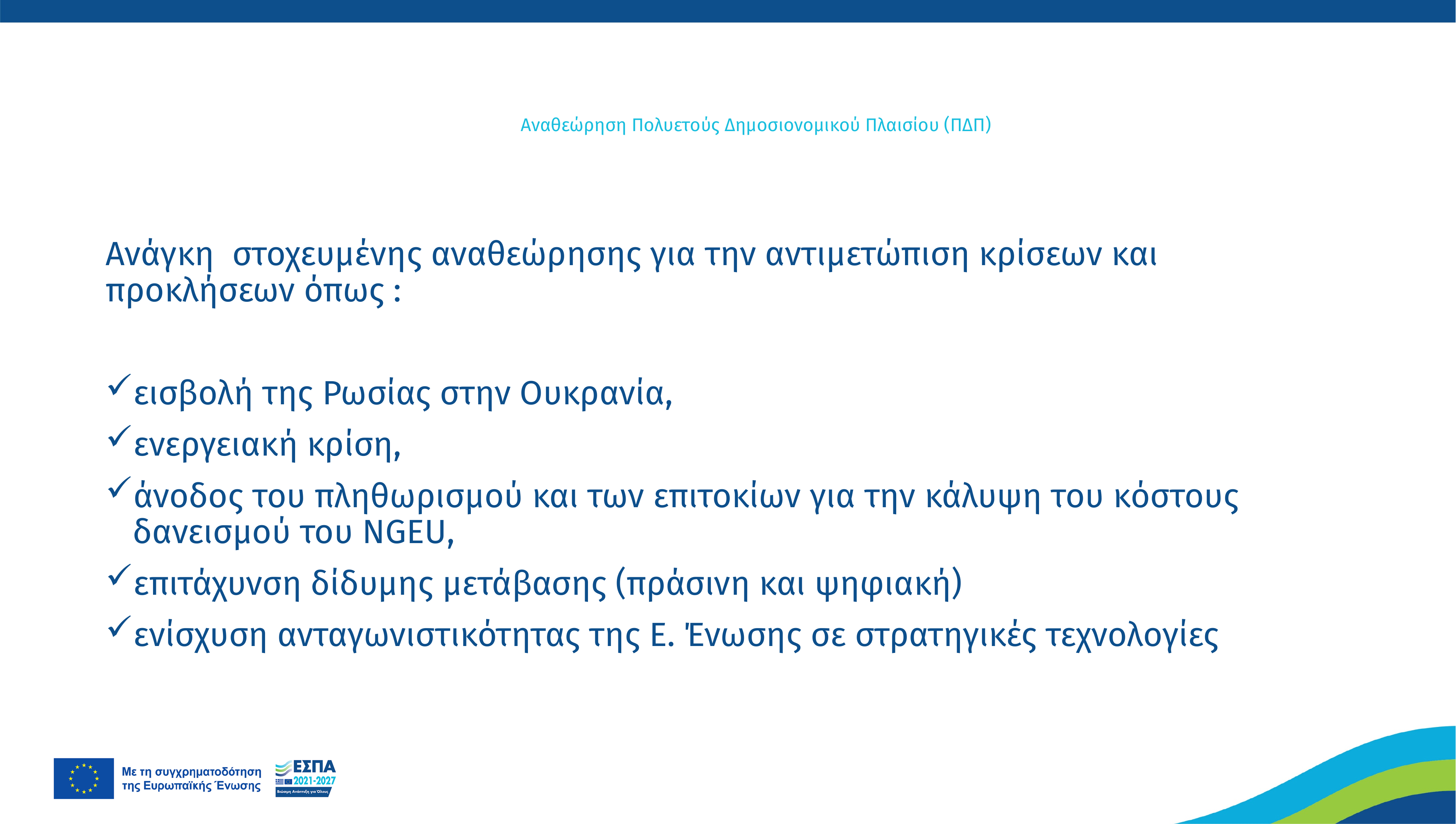

# Αναθεώρηση Πολυετούς Δημοσιονομικού Πλαισίου (ΠΔΠ)
Ανάγκη  στοχευμένης αναθεώρησης για την αντιμετώπιση κρίσεων και προκλήσεων όπως :

εισβολή της Ρωσίας στην Ουκρανία,
ενεργειακή κρίση,
άνοδος του πληθωρισμού και των επιτοκίων για την κάλυψη του κόστους δανεισμού του NGEU,
επιτάχυνση δίδυμης μετάβασης (πράσινη και ψηφιακή)
ενίσχυση ανταγωνιστικότητας της Ε. Ένωσης σε στρατηγικές τεχνολογίες